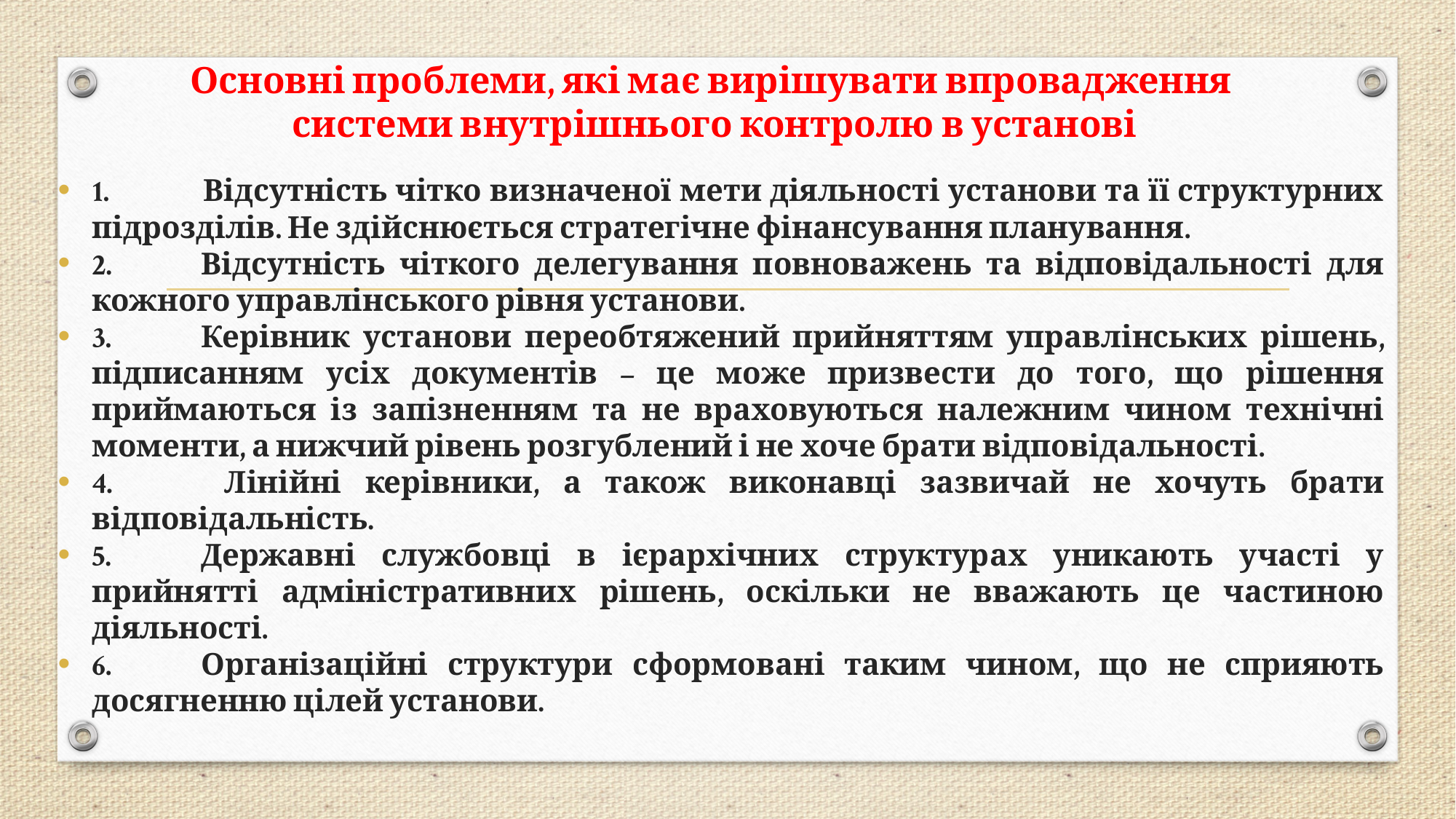

# Основні проблеми, які має вирішувати впровадження системи внутрішнього контролю в установі
1. 	Відсутність чітко визначеної мети діяльності установи та її структурних підрозділів. Не здійснюється стратегічне фінансування планування.
2.	Відсутність чіткого делегування повноважень та відповідальності для кожного управлінського рівня установи.
3.	Керівник установи переобтяжений прийняттям управлінських рішень, підписанням усіх документів – це може призвести до того, що рішення приймаються із запізненням та не враховуються належним чином технічні моменти, а нижчий рівень розгублений і не хоче брати відповідальності.
4.	 Лінійні керівники, а також виконавці зазвичай не хочуть брати відповідальність.
5.	Державні службовці в ієрархічних структурах уникають участі у прийнятті адміністративних рішень, оскільки не вважають це частиною діяльності.
6.	Організаційні структури сформовані таким чином, що не сприяють досягненню цілей установи.